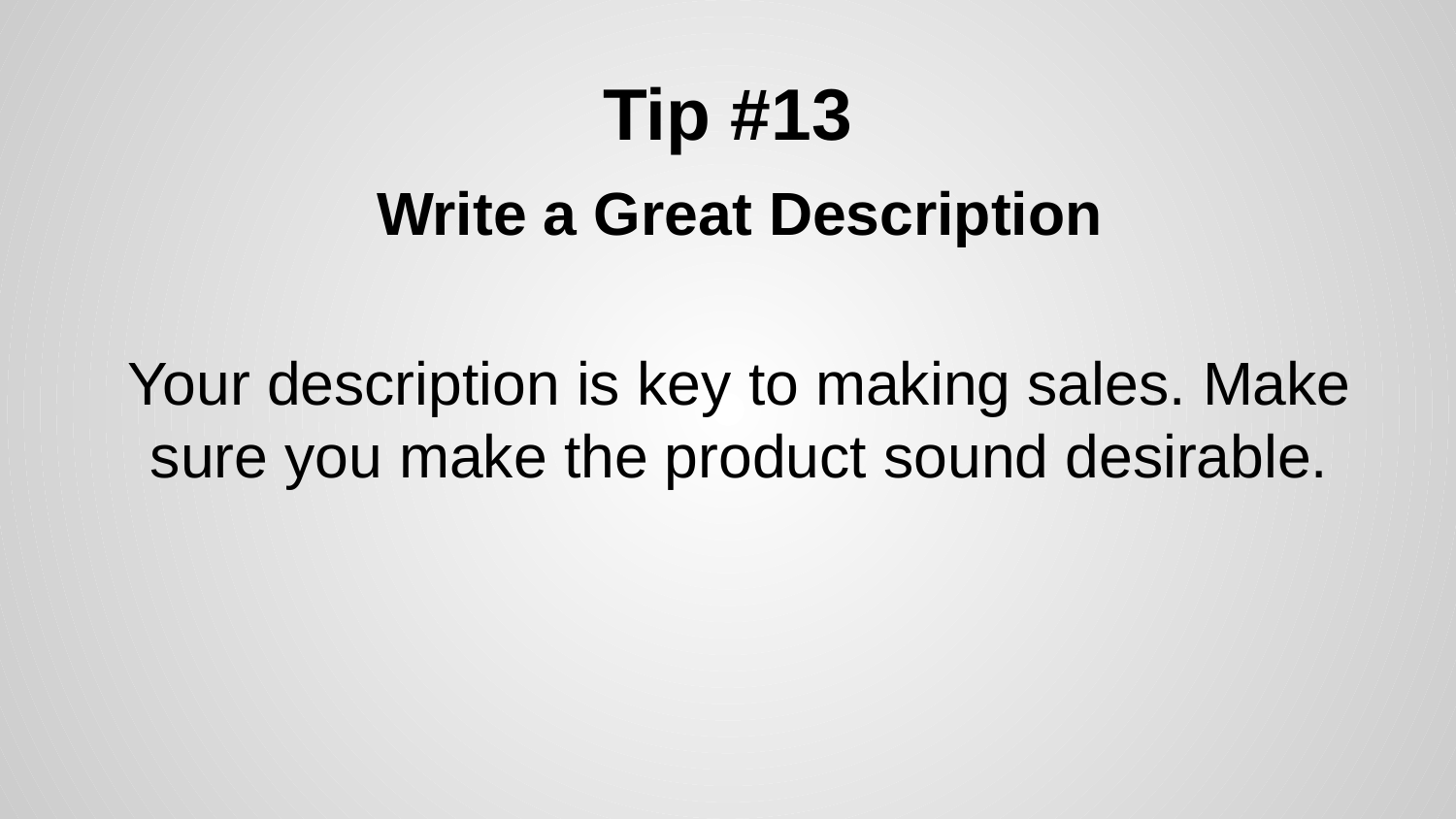

# Tip #13

Write a Great Description

Your description is key to making sales. Make sure you make the product sound desirable.